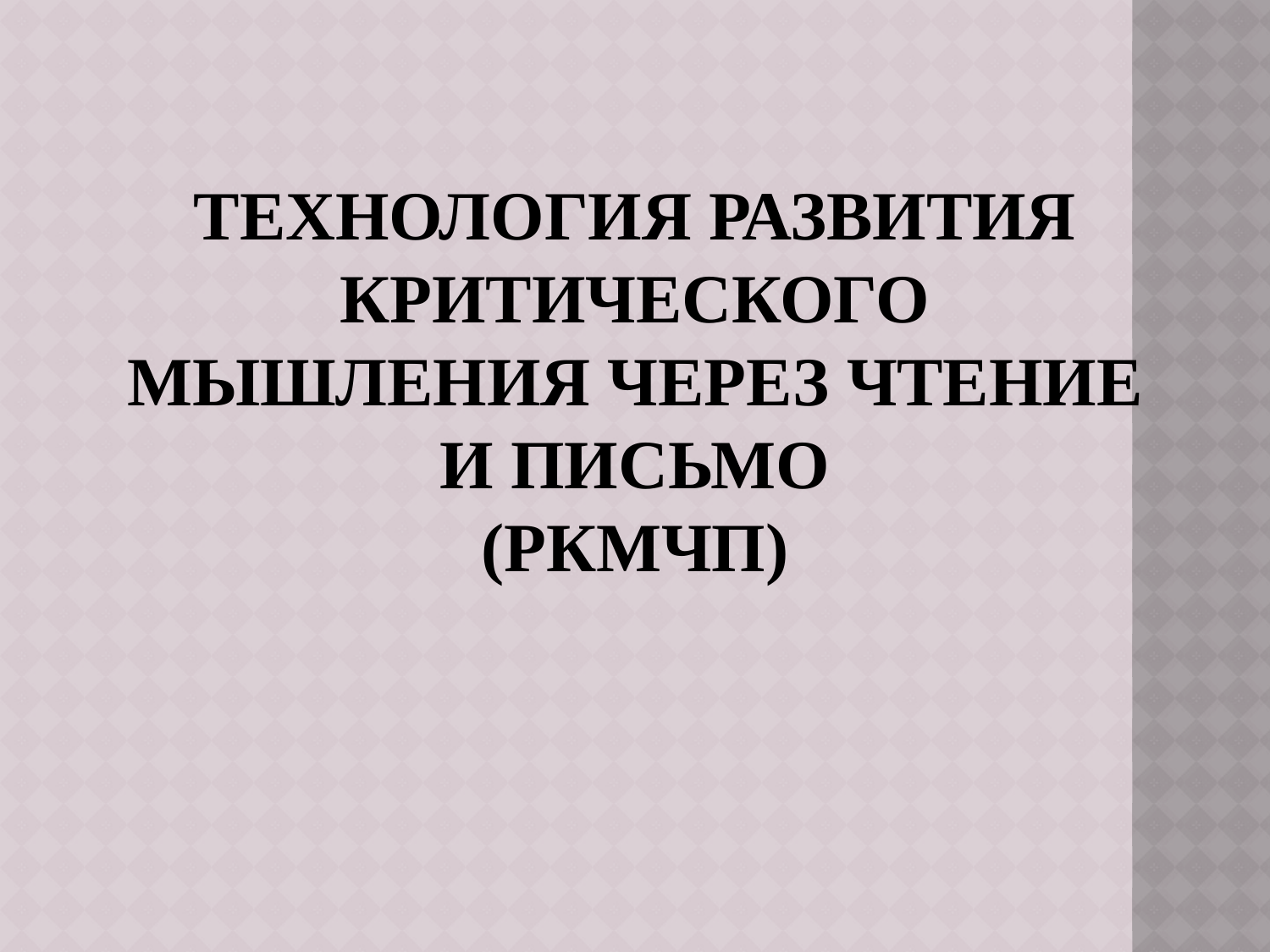

# Технология развития критического мышления через чтение и письмо (РКМЧП)